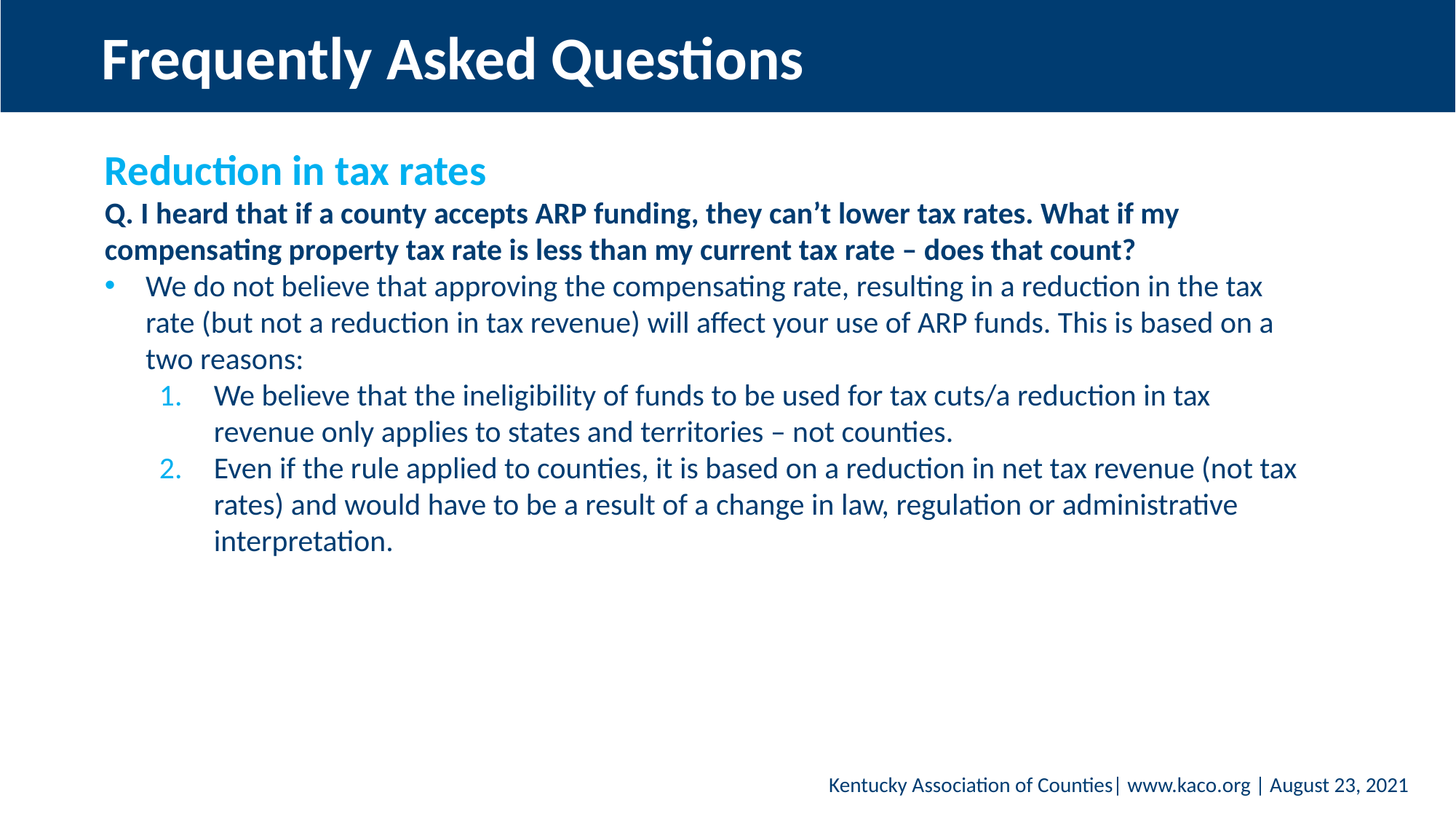

Frequently Asked Questions
Reduction in tax rates
Q. I heard that if a county accepts ARP funding, they can’t lower tax rates. What if my compensating property tax rate is less than my current tax rate – does that count?
We do not believe that approving the compensating rate, resulting in a reduction in the tax rate (but not a reduction in tax revenue) will affect your use of ARP funds. This is based on a two reasons:
We believe that the ineligibility of funds to be used for tax cuts/a reduction in tax revenue only applies to states and territories – not counties.
Even if the rule applied to counties, it is based on a reduction in net tax revenue (not tax rates) and would have to be a result of a change in law, regulation or administrative interpretation.
Kentucky Association of Counties| www.kaco.org | August 23, 2021